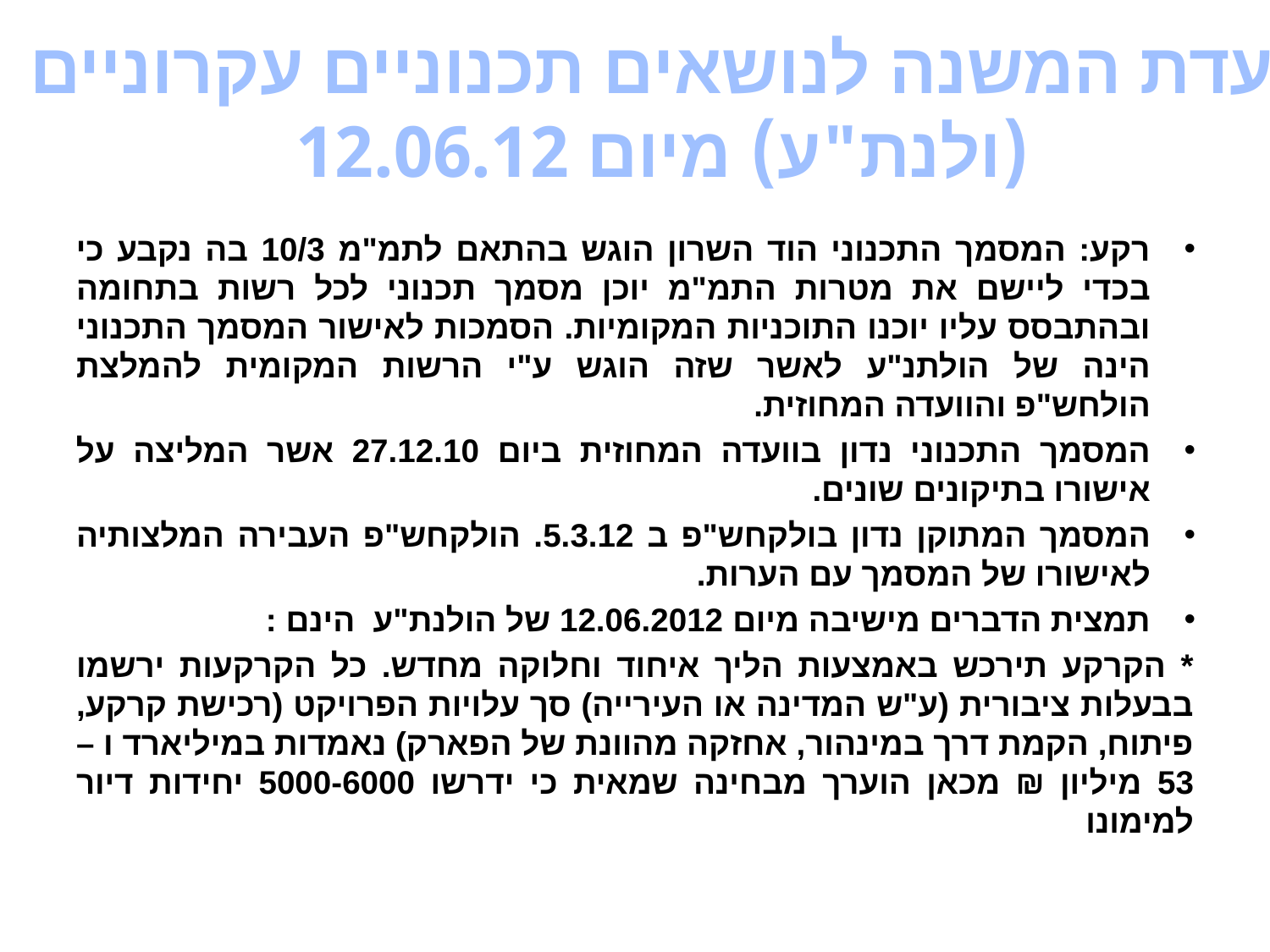

ועדת המשנה לנושאים תכנוניים עקרוניים
(ולנת"ע) מיום 12.06.12
רקע: המסמך התכנוני הוד השרון הוגש בהתאם לתמ"מ 10/3 בה נקבע כי בכדי ליישם את מטרות התמ"מ יוכן מסמך תכנוני לכל רשות בתחומה ובהתבסס עליו יוכנו התוכניות המקומיות. הסמכות לאישור המסמך התכנוני הינה של הולתנ"ע לאשר שזה הוגש ע"י הרשות המקומית להמלצת הולחש"פ והוועדה המחוזית.
המסמך התכנוני נדון בוועדה המחוזית ביום 27.12.10 אשר המליצה על אישורו בתיקונים שונים.
המסמך המתוקן נדון בולקחש"פ ב 5.3.12. הולקחש"פ העבירה המלצותיה לאישורו של המסמך עם הערות.
תמצית הדברים מישיבה מיום 12.06.2012 של הולנת"ע  הינם :
* הקרקע תירכש באמצעות הליך איחוד וחלוקה מחדש. כל הקרקעות ירשמו בבעלות ציבורית (ע"ש המדינה או העירייה) סך עלויות הפרויקט (רכישת קרקע, פיתוח, הקמת דרך במינהור, אחזקה מהוונת של הפארק) נאמדות במיליארד ו – 53 מיליון ₪ מכאן הוערך מבחינה שמאית כי ידרשו 5000-6000 יחידות דיור למימונו